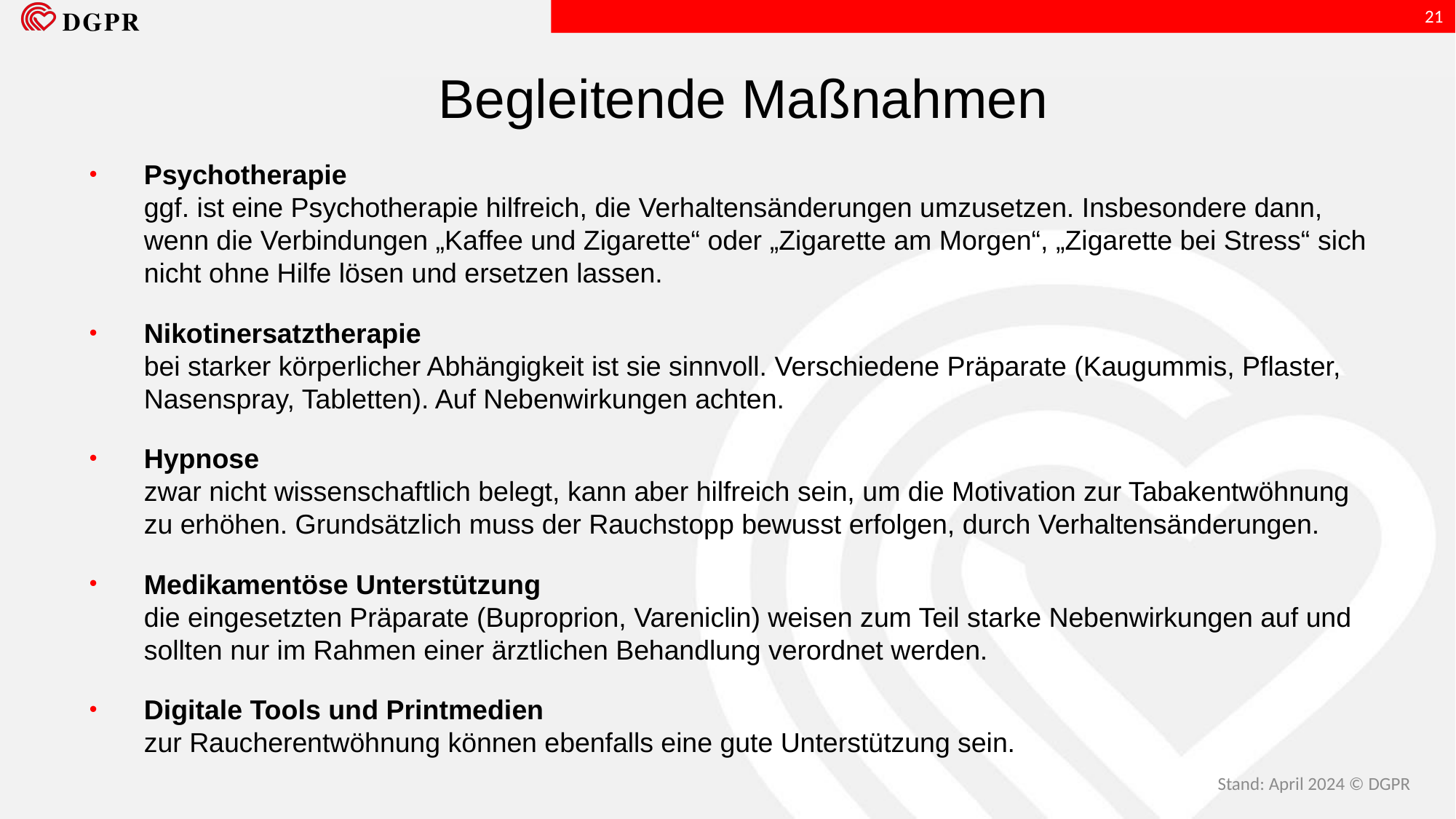

21
Begleitende Maßnahmen
Psychotherapie
ggf. ist eine Psychotherapie hilfreich, die Verhaltensänderungen umzusetzen. Insbesondere dann, wenn die Verbindungen „Kaffee und Zigarette“ oder „Zigarette am Morgen“, „Zigarette bei Stress“ sich nicht ohne Hilfe lösen und ersetzen lassen.
Nikotinersatztherapie
bei starker körperlicher Abhängigkeit ist sie sinnvoll. Verschiedene Präparate (Kaugummis, Pflaster, Nasenspray, Tabletten). Auf Nebenwirkungen achten.
Hypnose
zwar nicht wissenschaftlich belegt, kann aber hilfreich sein, um die Motivation zur Tabakentwöhnung zu erhöhen. Grundsätzlich muss der Rauchstopp bewusst erfolgen, durch Verhaltensänderungen.
Medikamentöse Unterstützung
die eingesetzten Präparate (Buproprion, Vareniclin) weisen zum Teil starke Nebenwirkungen auf und sollten nur im Rahmen einer ärztlichen Behandlung verordnet werden.
Digitale Tools und Printmedien
zur Raucherentwöhnung können ebenfalls eine gute Unterstützung sein.

Stand: April 2024 © DGPR